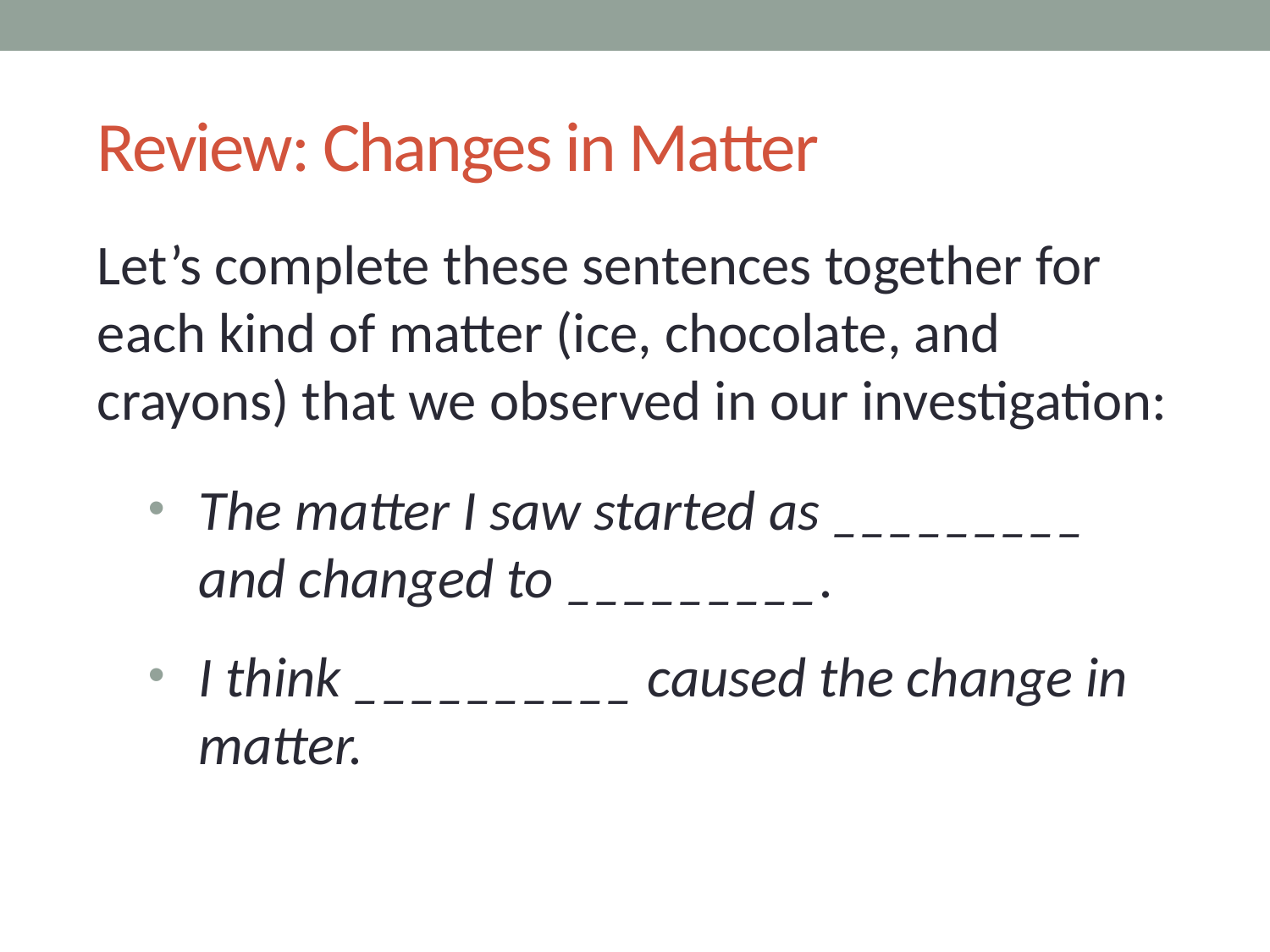

# Review: Changes in Matter
Let’s complete these sentences together for  each kind of matter (ice, chocolate, and crayons) that we observed in our investigation:
The matter I saw started as _________ 
and changed to _________.
I think __________ caused the change in matter.